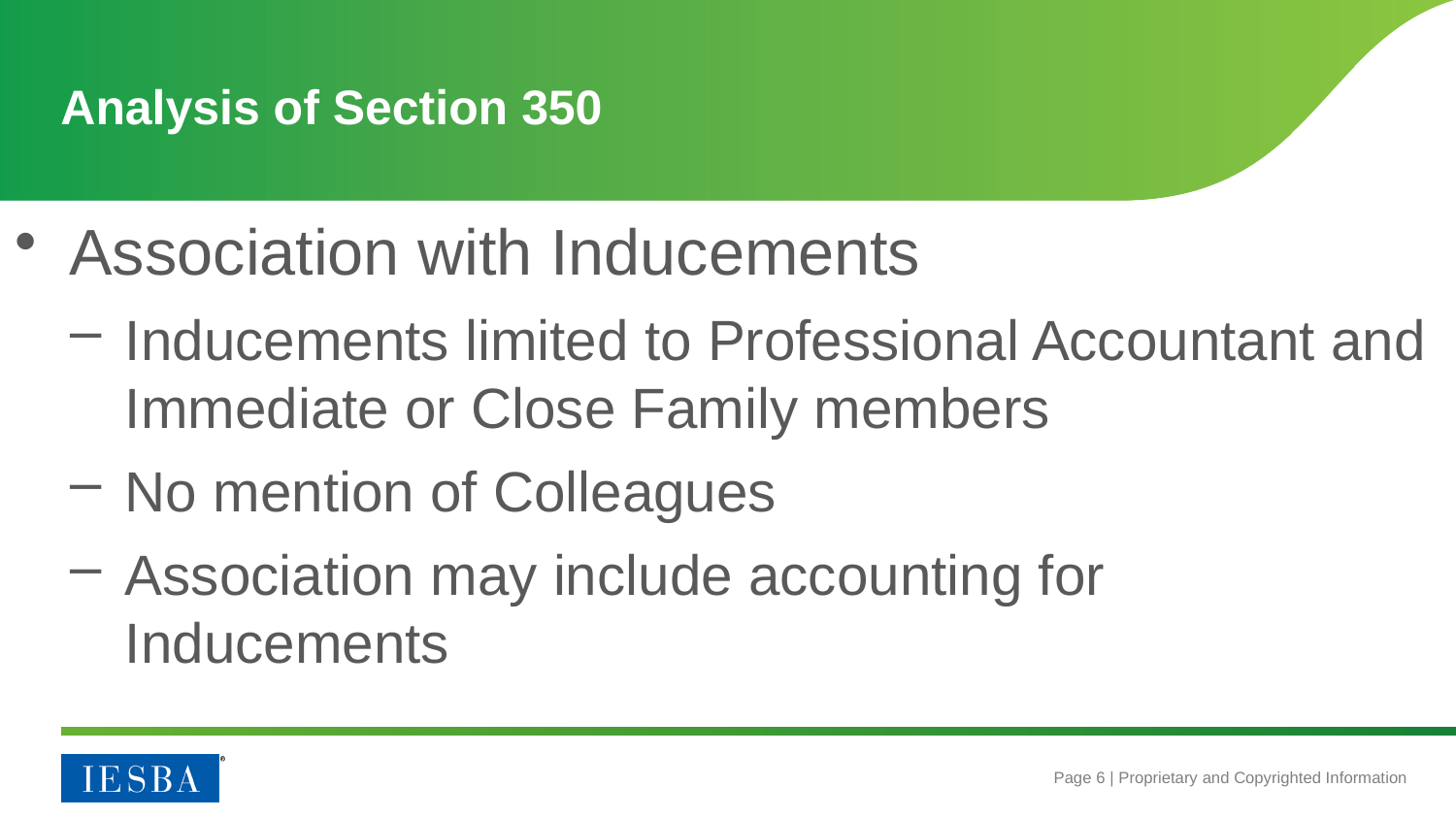

# Analysis of Section 350
Association with Inducements
Inducements limited to Professional Accountant and Immediate or Close Family members
No mention of Colleagues
Association may include accounting for Inducements